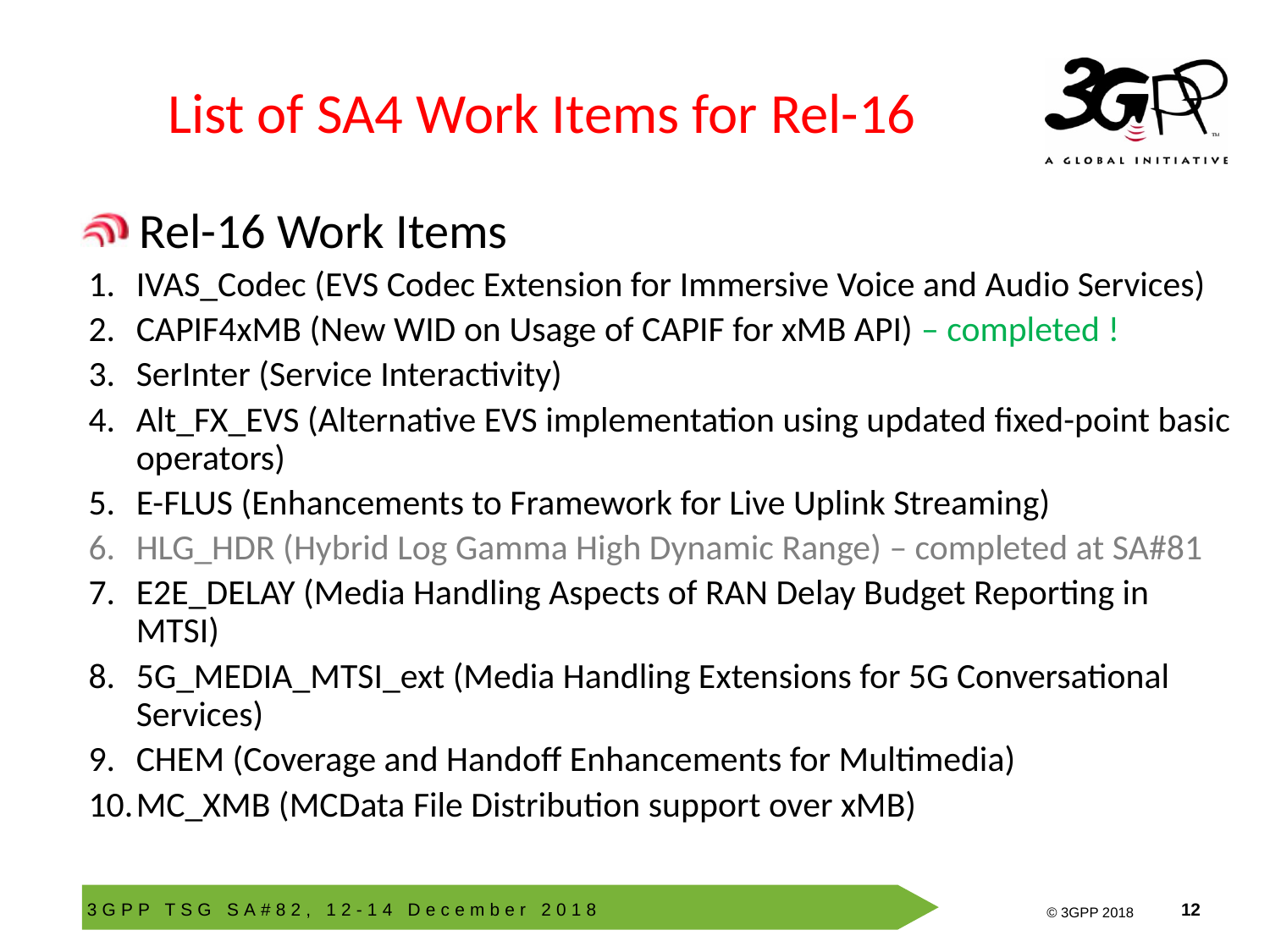

# List of SA4 Work Items for Rel-16
 Rel-16 Work Items
IVAS_Codec (EVS Codec Extension for Immersive Voice and Audio Services)
CAPIF4xMB (New WID on Usage of CAPIF for xMB API) – completed !
SerInter (Service Interactivity)
Alt_FX_EVS (Alternative EVS implementation using updated fixed-point basic operators)
E-FLUS (Enhancements to Framework for Live Uplink Streaming)
HLG_HDR (Hybrid Log Gamma High Dynamic Range) – completed at SA#81
E2E_DELAY (Media Handling Aspects of RAN Delay Budget Reporting in MTSI)
5G_MEDIA_MTSI_ext (Media Handling Extensions for 5G Conversational Services)
CHEM (Coverage and Handoff Enhancements for Multimedia)
MC_XMB (MCData File Distribution support over xMB)